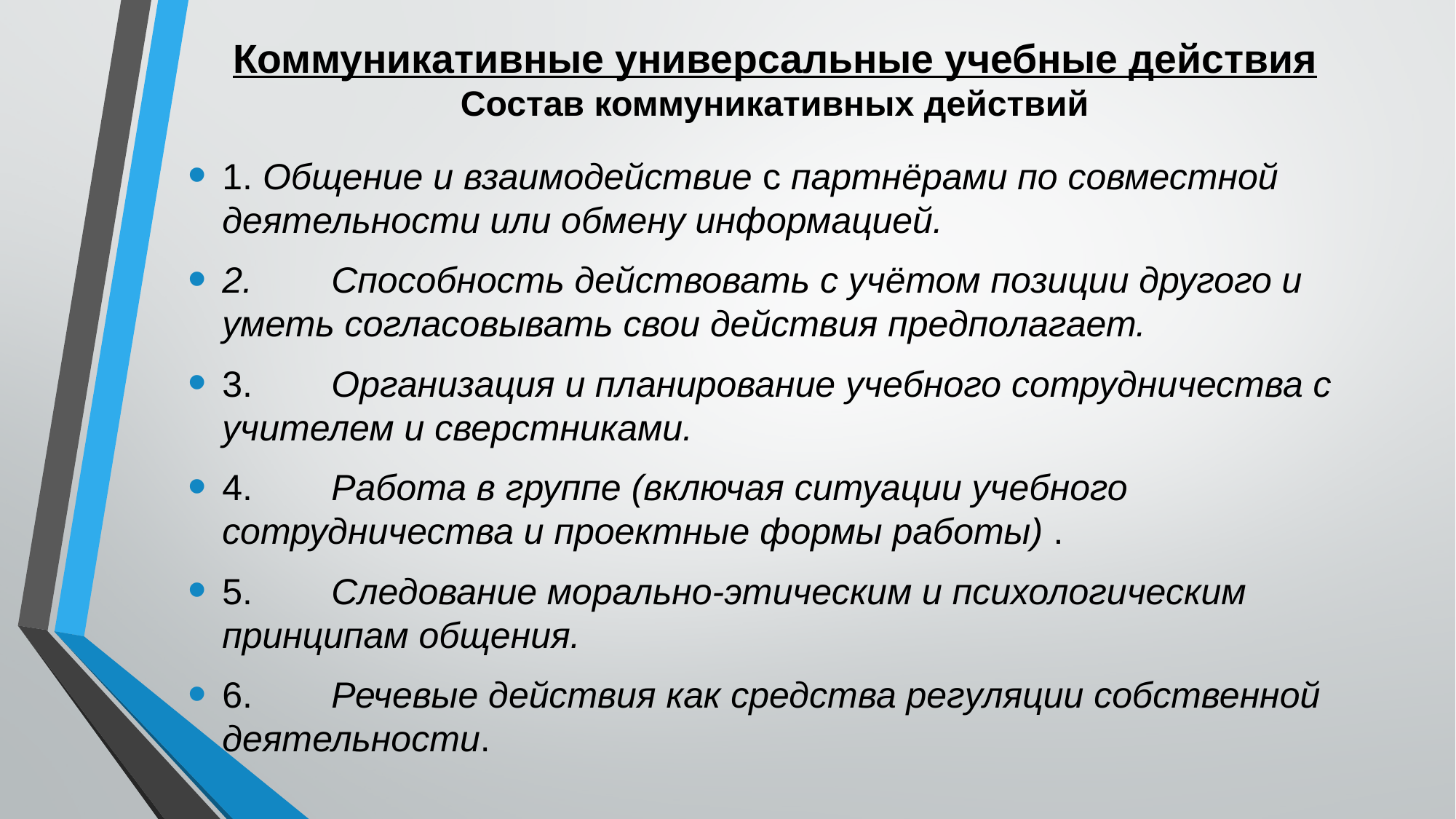

# Коммуникативные универсальные учебные действия Состав коммуникативных действий
1. Общение и взаимодействие с партнёрами по совместной деятельности или обмену информацией.
2.	Способность действовать с учётом позиции другого и уметь согласовывать свои действия предполагает.
3.	Организация и планирование учебного сотрудничества с учителем и сверстниками.
4.	Работа в группе (включая ситуации учебного сотрудничества и проектные формы работы) .
5.	Следование морально-этическим и психологическим принципам общения.
6.	Речевые действия как средства регуляции собственной деятельности.